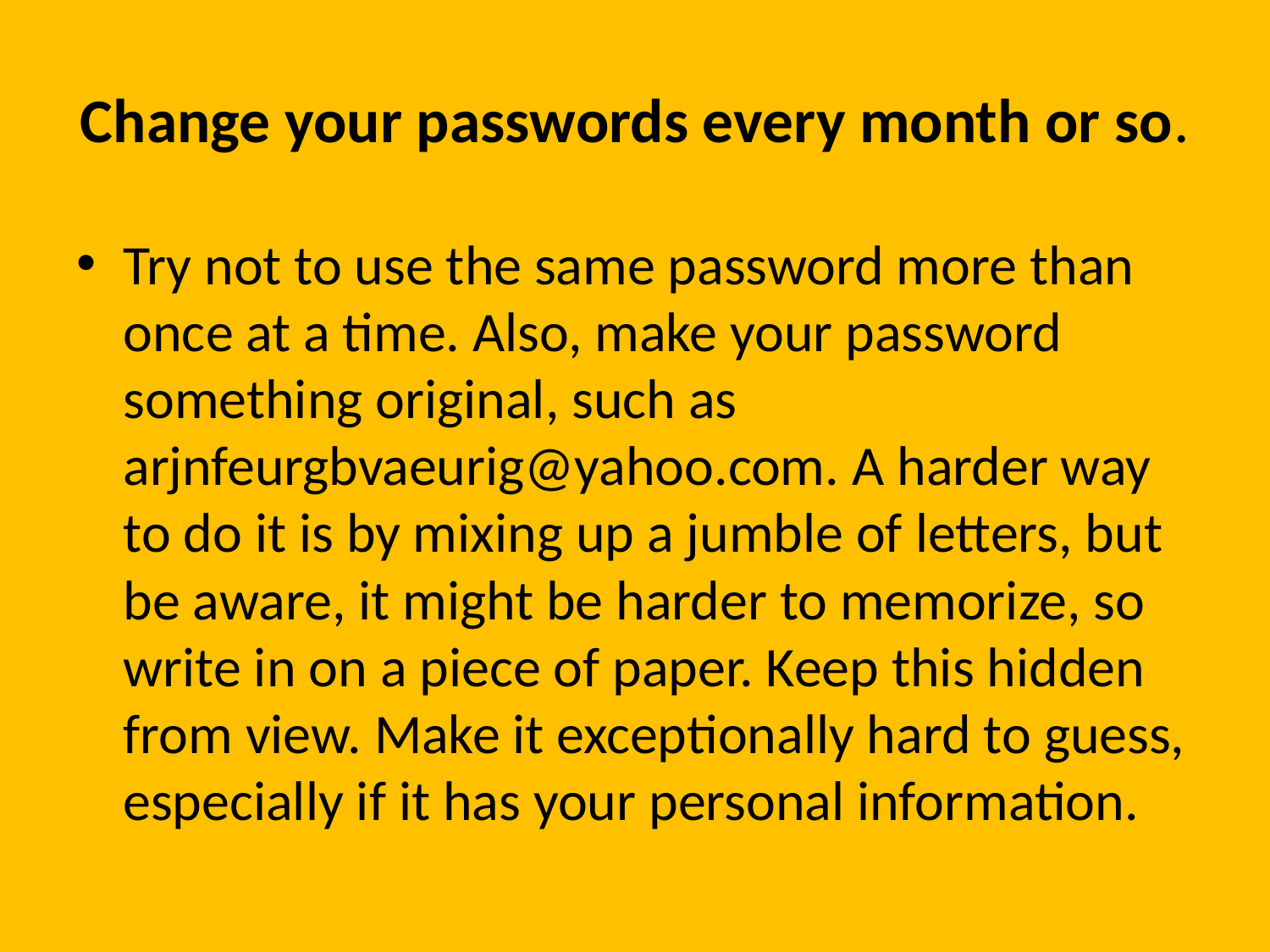

# Change your passwords every month or so.
Try not to use the same password more than once at a time. Also, make your password something original, such as arjnfeurgbvaeurig@yahoo.com. A harder way to do it is by mixing up a jumble of letters, but be aware, it might be harder to memorize, so write in on a piece of paper. Keep this hidden from view. Make it exceptionally hard to guess, especially if it has your personal information.